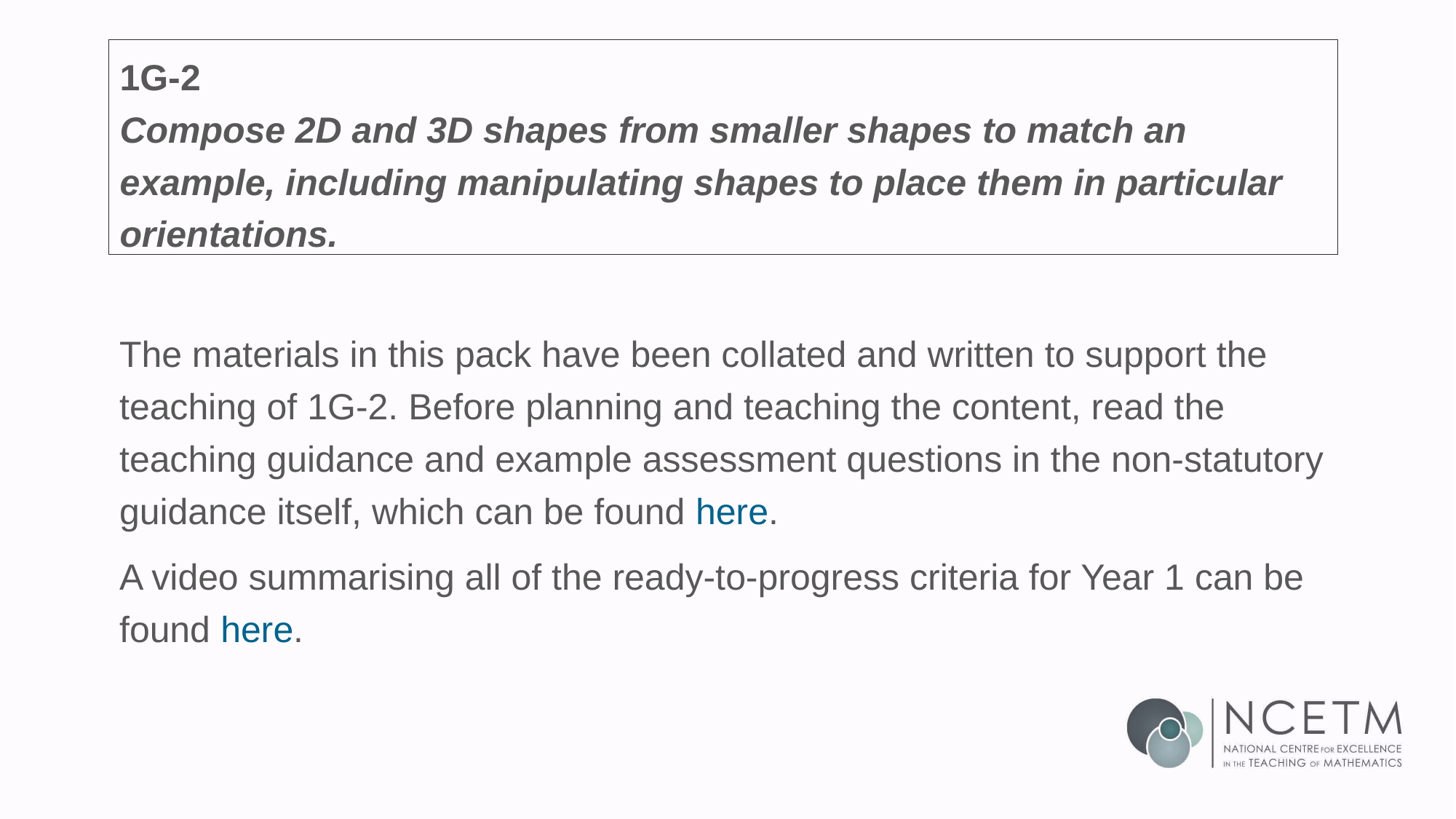

# 1G-2 Compose 2D and 3D shapes from smaller shapes to match an example, including manipulating shapes to place them in particular orientations.
The materials in this pack have been collated and written to support the teaching of 1G-2. Before planning and teaching the content, read the teaching guidance and example assessment questions in the non-statutory guidance itself, which can be found here.
A video summarising all of the ready-to-progress criteria for Year 1 can be found here.